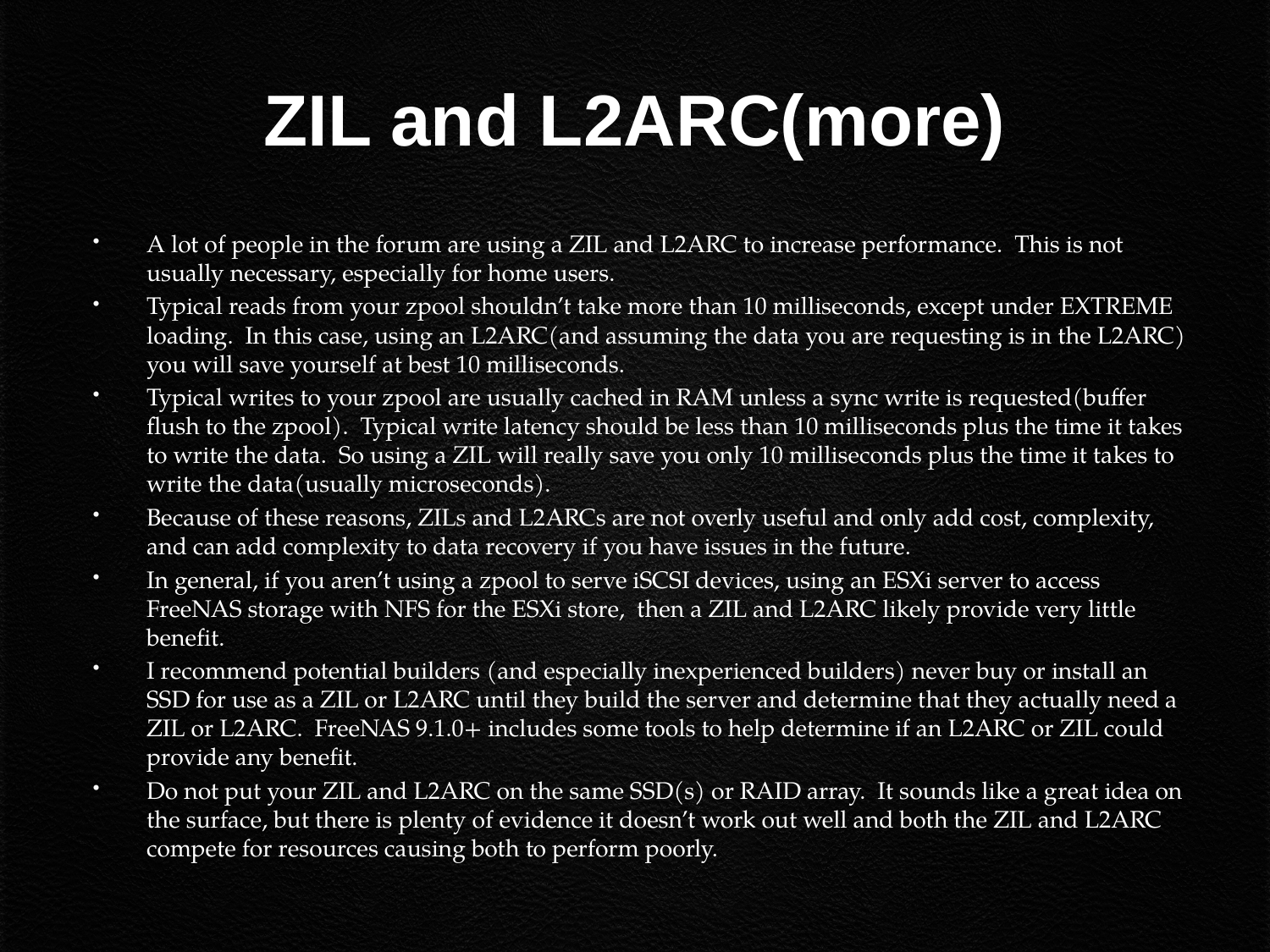

# ZIL and L2ARC(more)
A lot of people in the forum are using a ZIL and L2ARC to increase performance.  This is not usually necessary, especially for home users.
Typical reads from your zpool shouldn’t take more than 10 milliseconds, except under EXTREME loading.  In this case, using an L2ARC(and assuming the data you are requesting is in the L2ARC) you will save yourself at best 10 milliseconds.
Typical writes to your zpool are usually cached in RAM unless a sync write is requested(buffer flush to the zpool).  Typical write latency should be less than 10 milliseconds plus the time it takes to write the data.  So using a ZIL will really save you only 10 milliseconds plus the time it takes to write the data(usually microseconds).
Because of these reasons, ZILs and L2ARCs are not overly useful and only add cost, complexity, and can add complexity to data recovery if you have issues in the future.
In general, if you aren’t using a zpool to serve iSCSI devices, using an ESXi server to access FreeNAS storage with NFS for the ESXi store,  then a ZIL and L2ARC likely provide very little benefit.
I recommend potential builders (and especially inexperienced builders) never buy or install an SSD for use as a ZIL or L2ARC until they build the server and determine that they actually need a ZIL or L2ARC.  FreeNAS 9.1.0+ includes some tools to help determine if an L2ARC or ZIL could provide any benefit.
Do not put your ZIL and L2ARC on the same SSD(s) or RAID array.  It sounds like a great idea on the surface, but there is plenty of evidence it doesn’t work out well and both the ZIL and L2ARC compete for resources causing both to perform poorly.